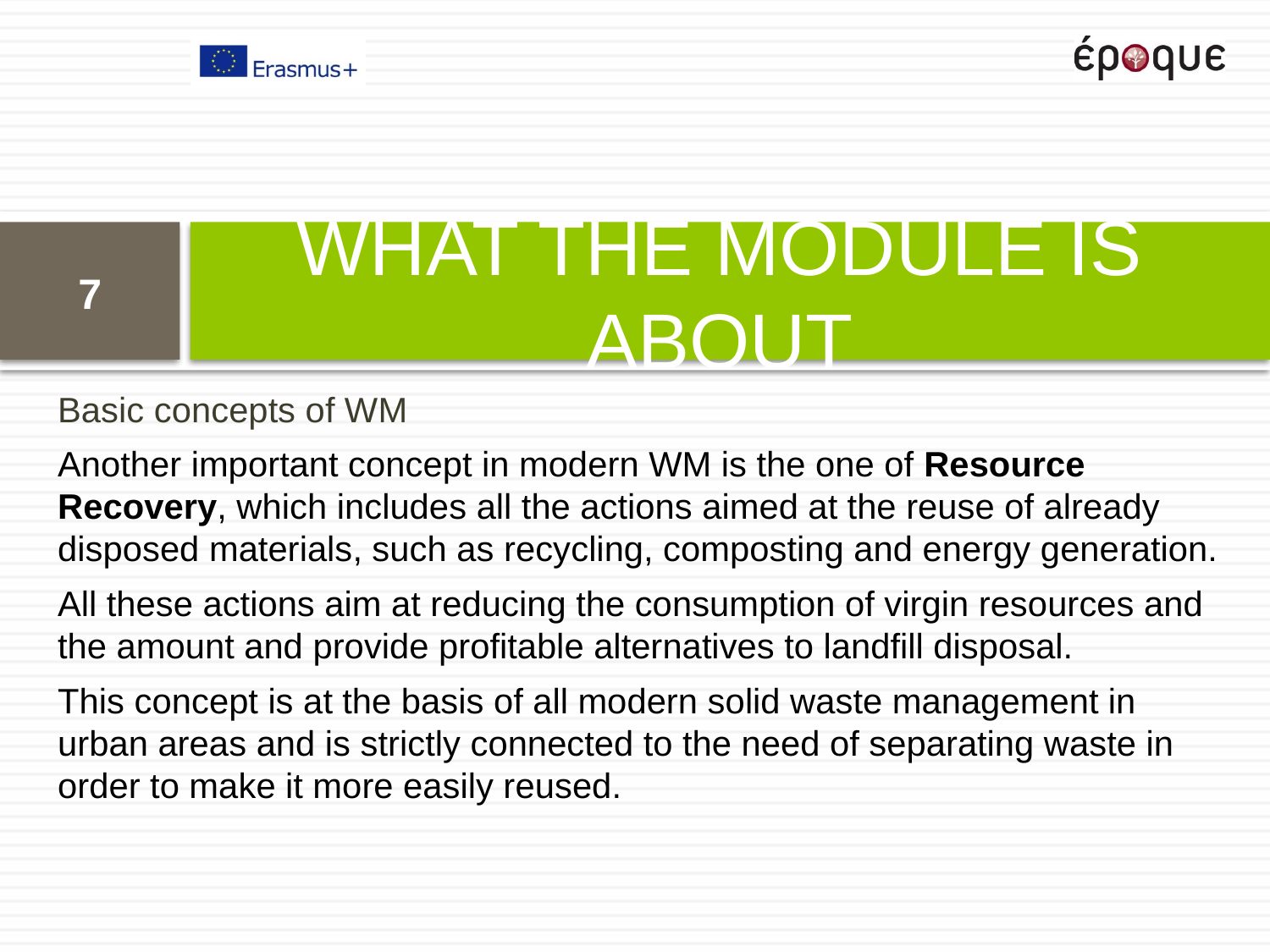

# WHAT THE MODULE IS ABOUT
7
Basic concepts of WM
Another important concept in modern WM is the one of Resource Recovery, which includes all the actions aimed at the reuse of already disposed materials, such as recycling, composting and energy generation.
All these actions aim at reducing the consumption of virgin resources and the amount and provide profitable alternatives to landfill disposal.
This concept is at the basis of all modern solid waste management in urban areas and is strictly connected to the need of separating waste in order to make it more easily reused.